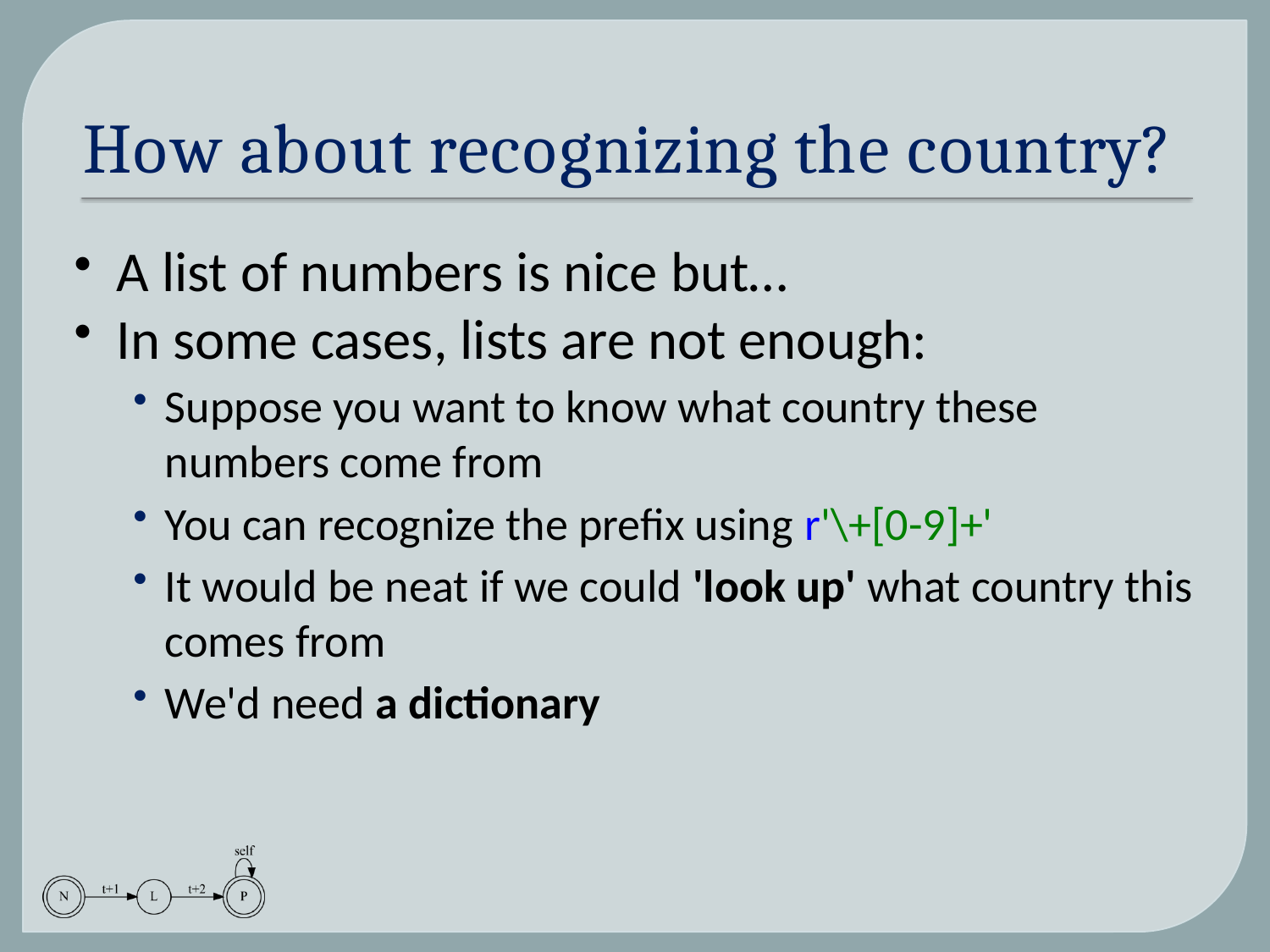

# How about recognizing the country?
A list of numbers is nice but…
In some cases, lists are not enough:
Suppose you want to know what country these numbers come from
You can recognize the prefix using r'\+[0-9]+'
It would be neat if we could 'look up' what country this comes from
We'd need a dictionary